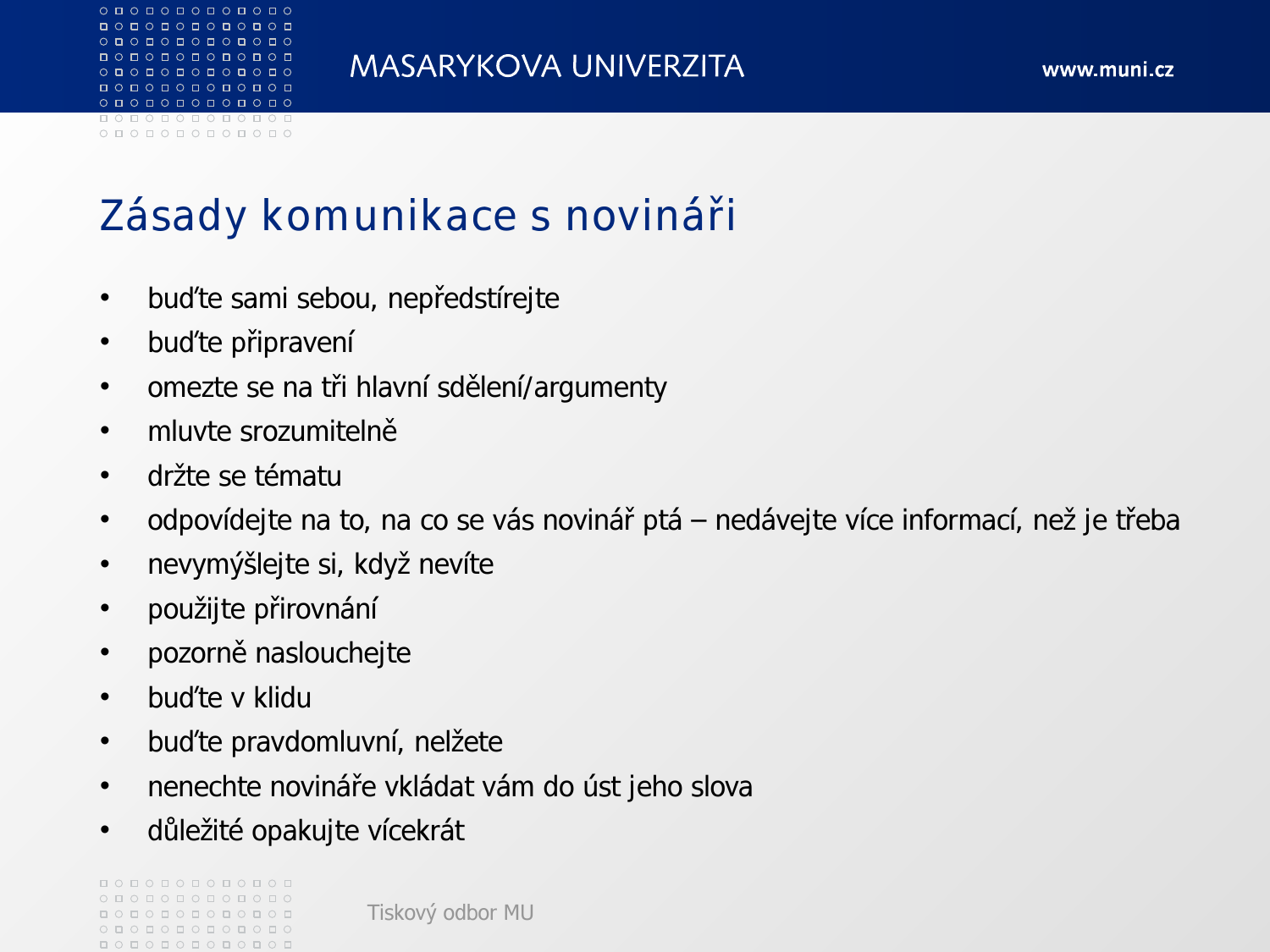

# Zásady komunikace s novináři
buďte sami sebou, nepředstírejte
buďte připravení
omezte se na tři hlavní sdělení/argumenty
mluvte srozumitelně
držte se tématu
odpovídejte na to, na co se vás novinář ptá – nedávejte více informací, než je třeba
nevymýšlejte si, když nevíte
použijte přirovnání
pozorně naslouchejte
buďte v klidu
buďte pravdomluvní, nelžete
nenechte novináře vkládat vám do úst jeho slova
důležité opakujte vícekrát
Tiskový odbor MU